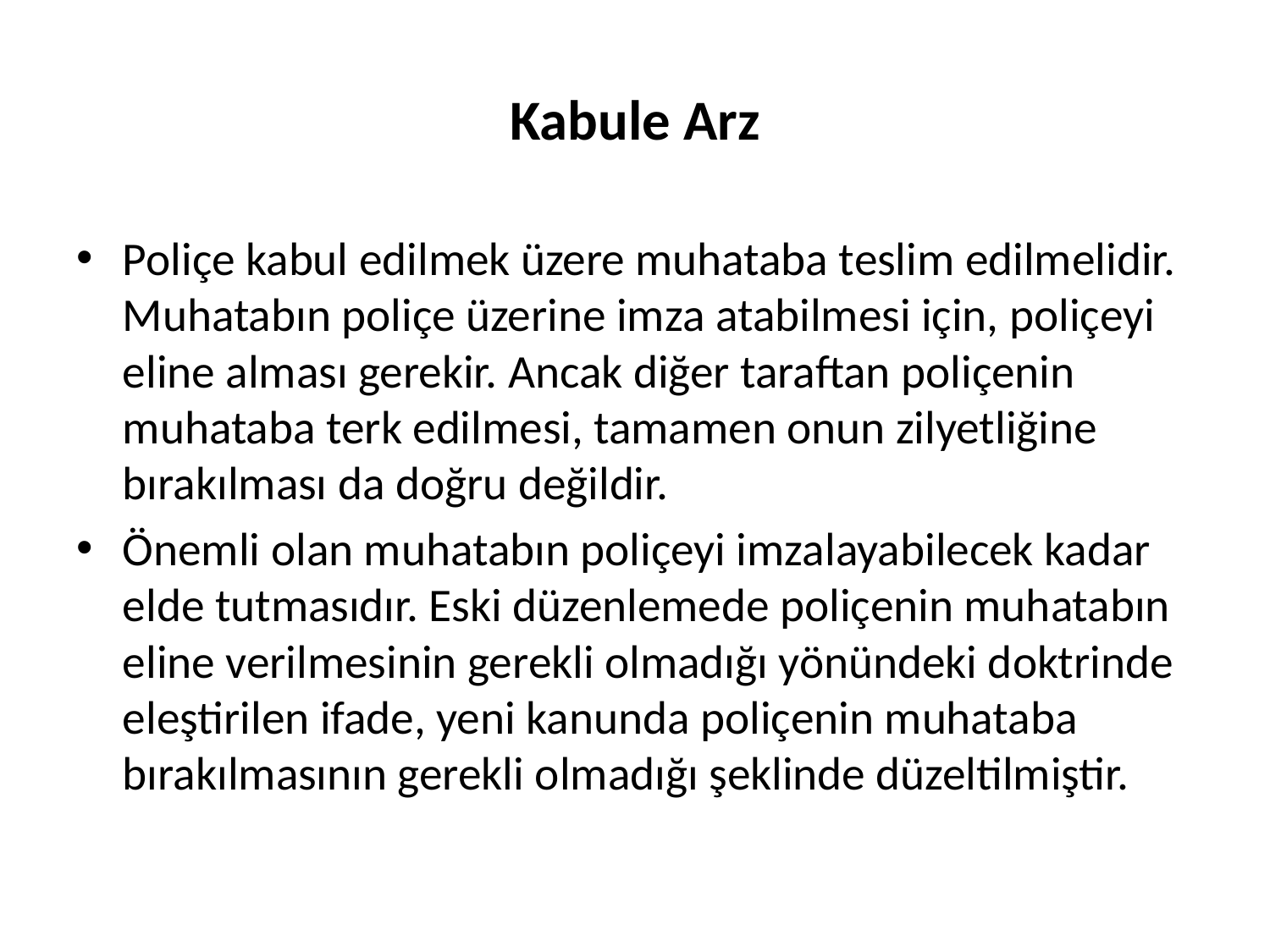

# Kabule Arz
Poliçe kabul edilmek üzere muhataba teslim edilmelidir. Muhatabın poliçe üzerine imza atabilmesi için, poliçeyi eline alması gerekir. Ancak diğer taraftan poliçenin muhataba terk edilmesi, tamamen onun zilyetliğine bırakılması da doğru değildir.
Önemli olan muhatabın poliçeyi imzalayabilecek kadar elde tutmasıdır. Eski düzenlemede poliçenin muhatabın eline verilmesinin gerekli olmadığı yönündeki doktrinde eleştirilen ifade, yeni kanunda poliçenin muhataba bırakılmasının gerekli olmadığı şeklinde düzeltilmiştir.